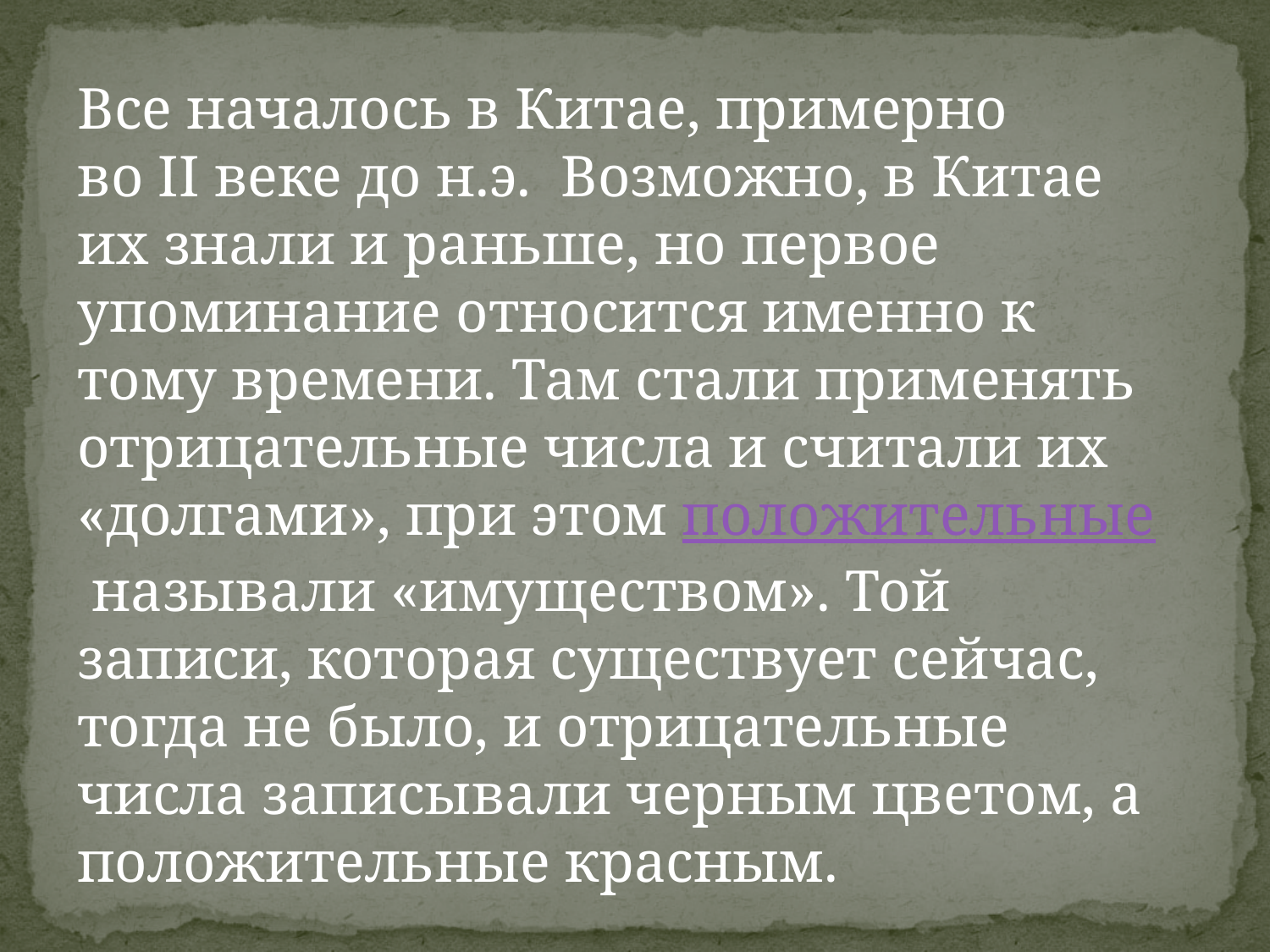

Все началось в Китае, примерно во II веке до н.э.  Возможно, в Китае их знали и раньше, но первое упоминание относится именно к тому времени. Там стали применять отрицательные числа и считали их «долгами», при этом положительные называли «имуществом». Той записи, которая существует сейчас, тогда не было, и отрицательные числа записывали черным цветом, а положительные красным.